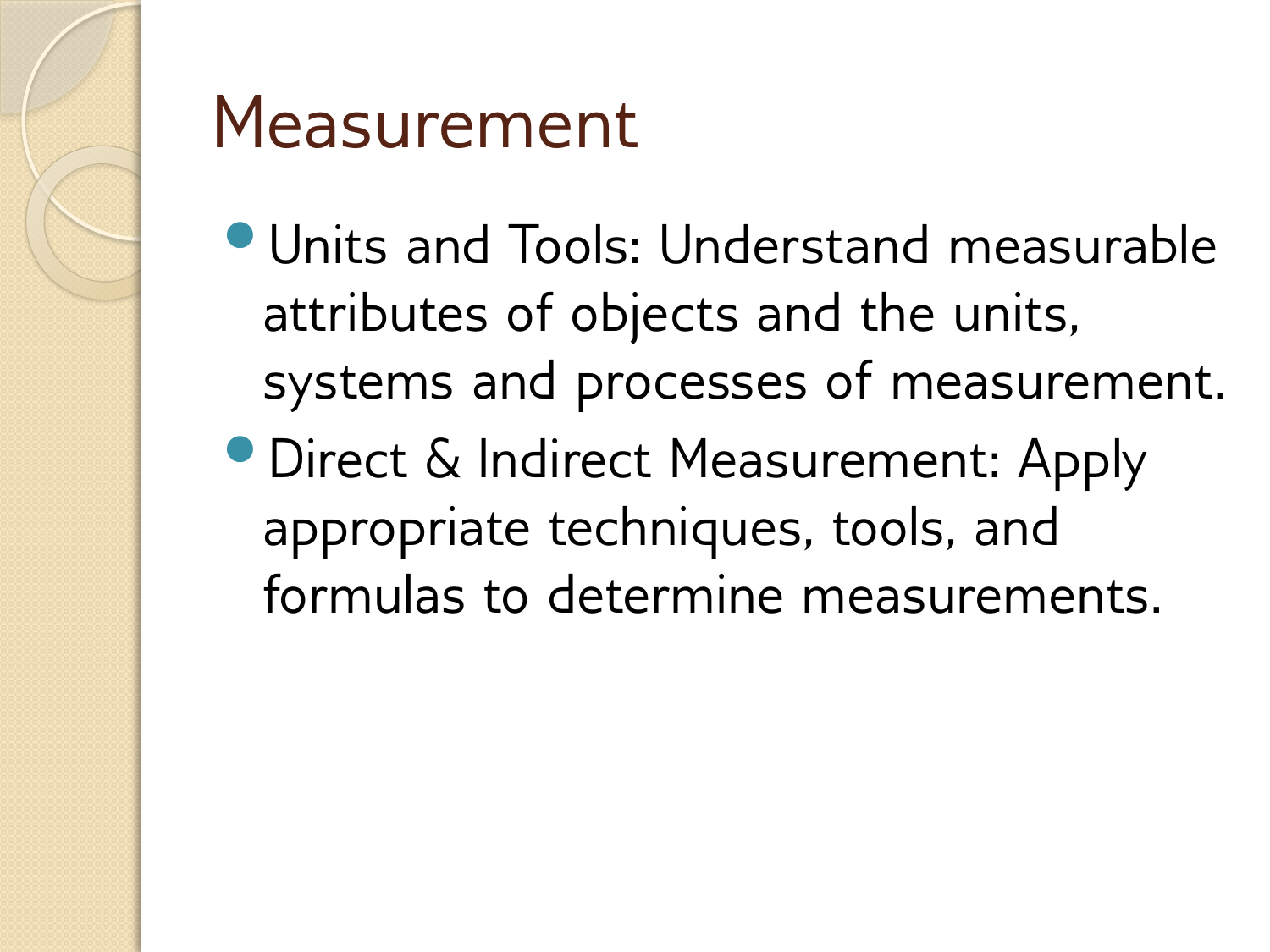

# Measurement
Units and Tools: Understand measurable attributes of objects and the units, systems and processes of measurement.
Direct & Indirect Measurement: Apply appropriate techniques, tools, and formulas to determine measurements.